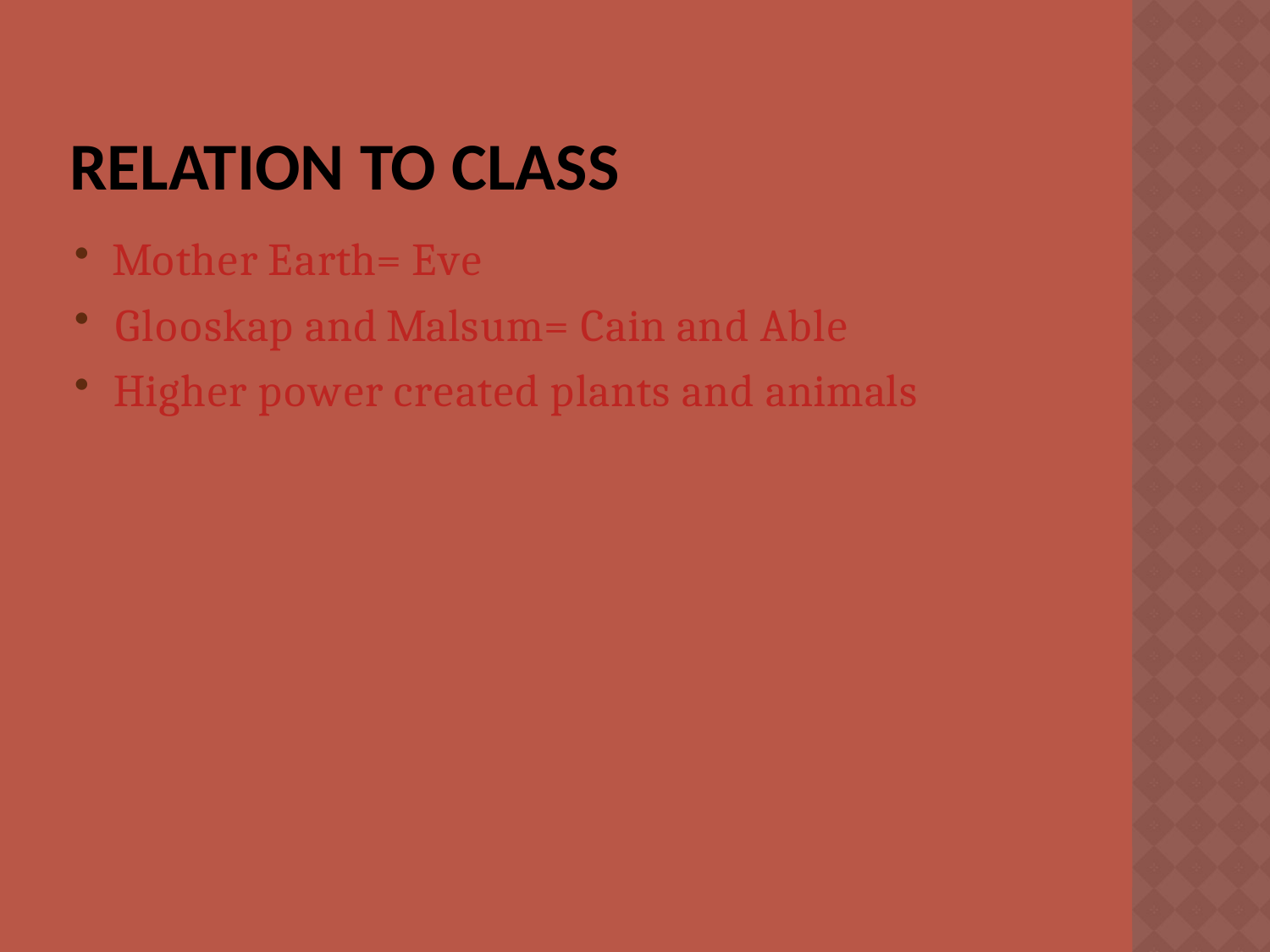

# Relation to Class
Mother Earth= Eve
Glooskap and Malsum= Cain and Able
Higher power created plants and animals